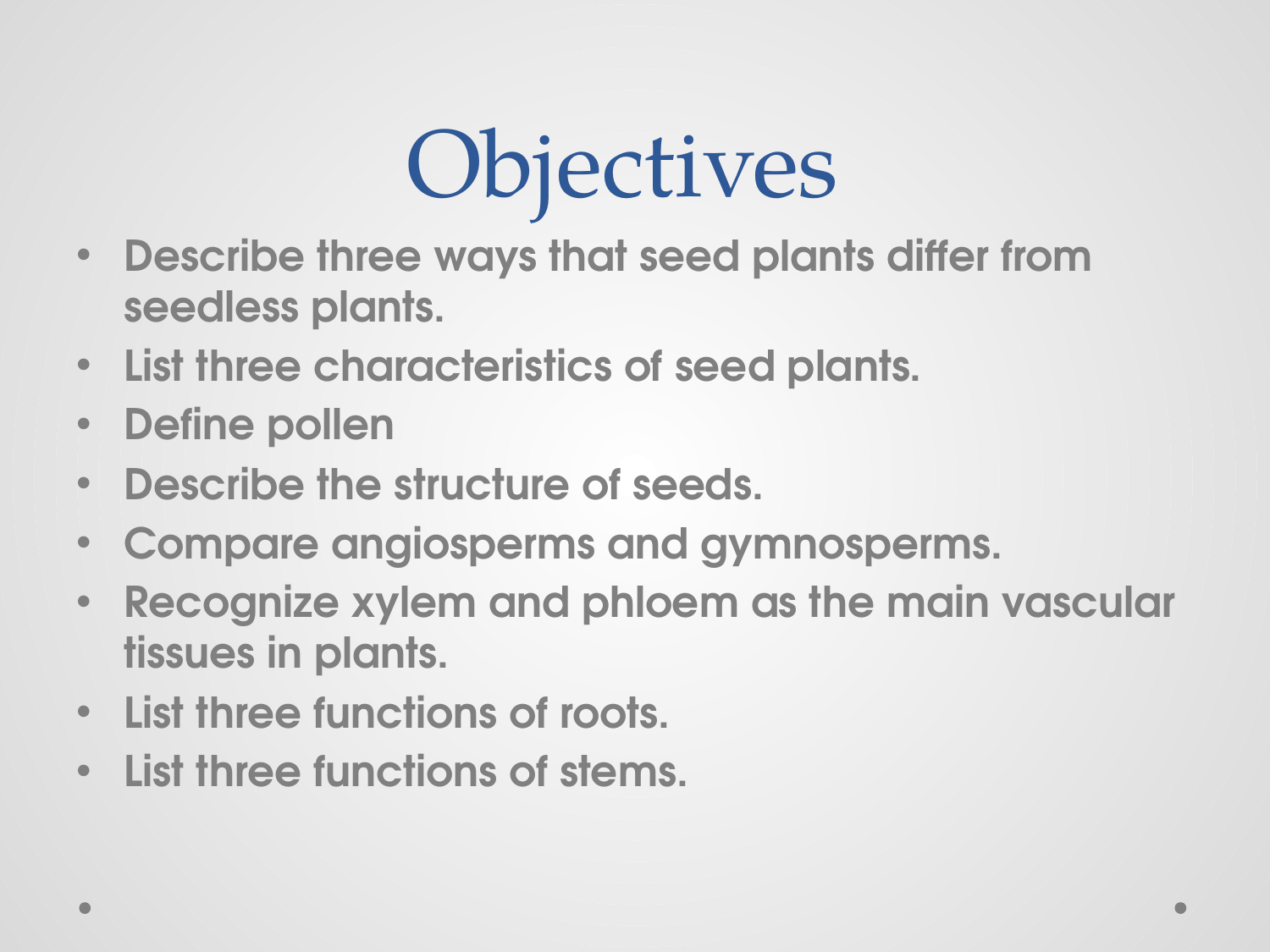

# Objectives
Describe three ways that seed plants differ from seedless plants.
List three characteristics of seed plants.
Define pollen
Describe the structure of seeds.
Compare angiosperms and gymnosperms.
Recognize xylem and phloem as the main vascular tissues in plants.
List three functions of roots.
List three functions of stems.